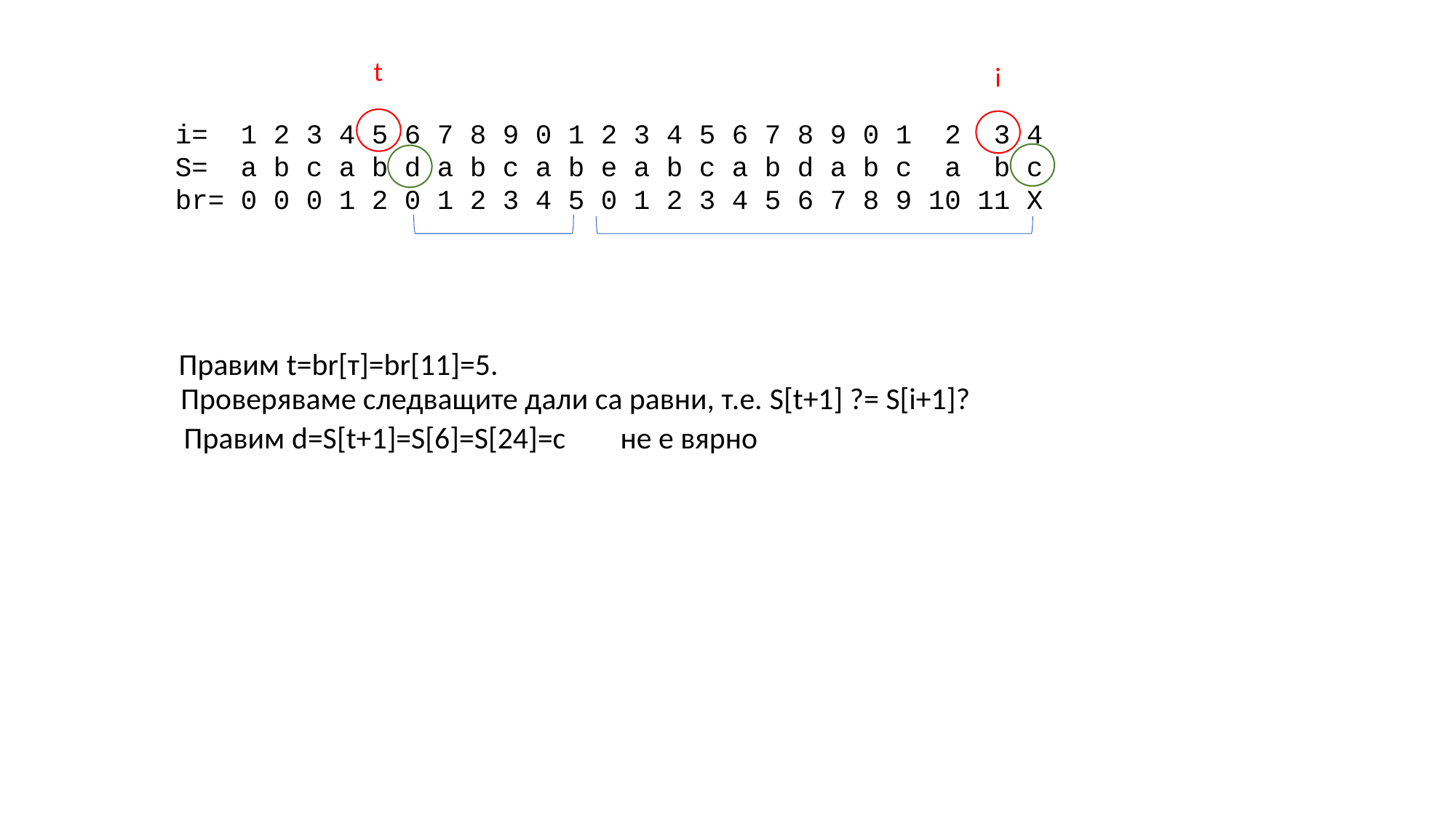

t
i

i=  1 2 3 4 5 6 7 8 9 0 1 2 3 4 5 6 7 8 9 0 1  2  3 4
S=  a b c a b d a b c a b e a b c a b d a b c  a  b c
br= 0 0 0 1 2 0 1 2 3 4 5 0 1 2 3 4 5 6 7 8 9 10 11 X

Правим t=br[т]=br[11]=5.
Проверяваме следващите дали са равни, т.е. S[t+1] ?= S[i+1]?
Правим d=S[t+1]=S[6]=S[24]=c	не е вярно